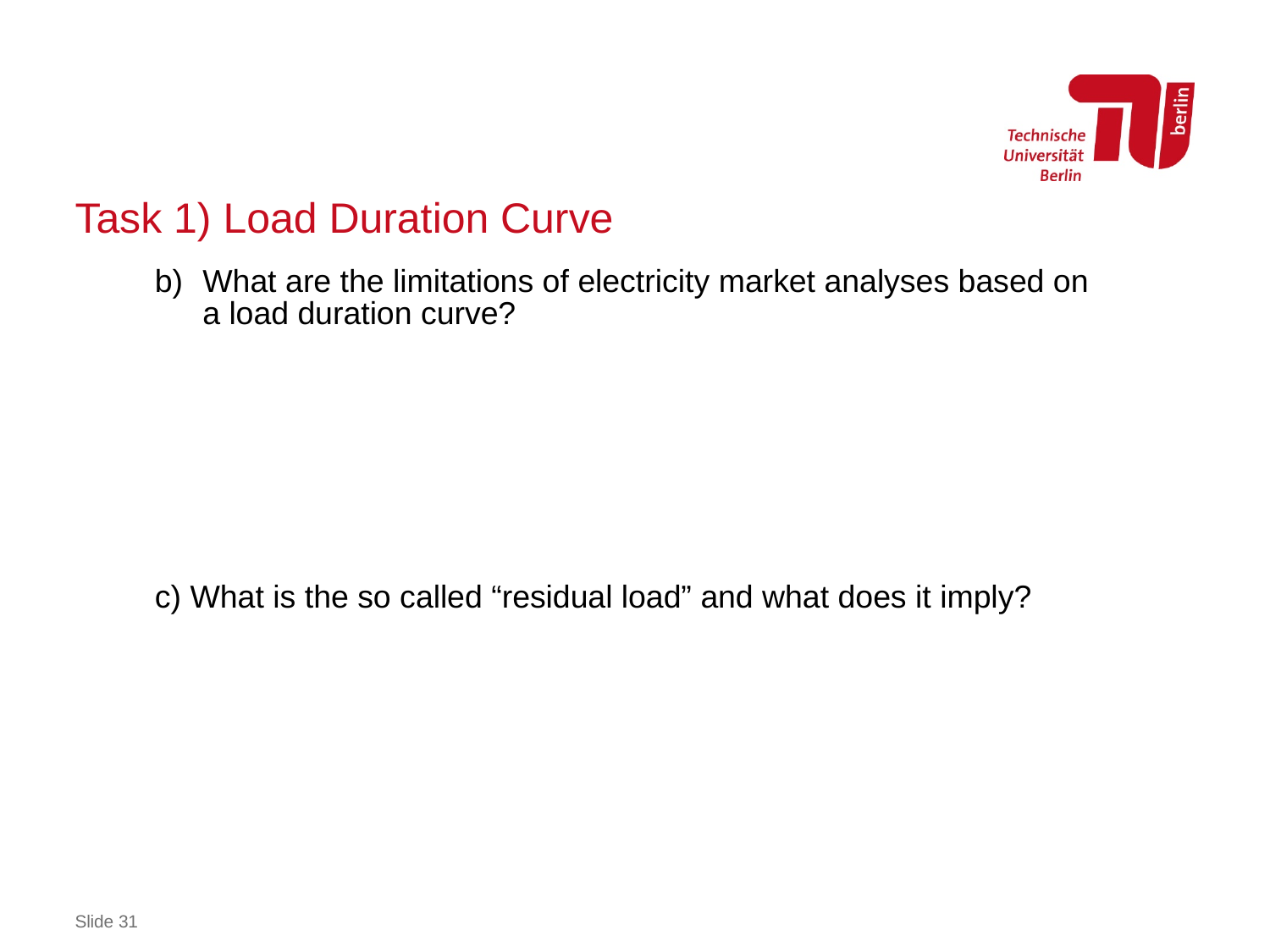

# Task 1) Load Duration Curve
What are the limitations of electricity market analyses based on a load duration curve?

c) What is the so called “residual load” and what does it imply?

Slide 31